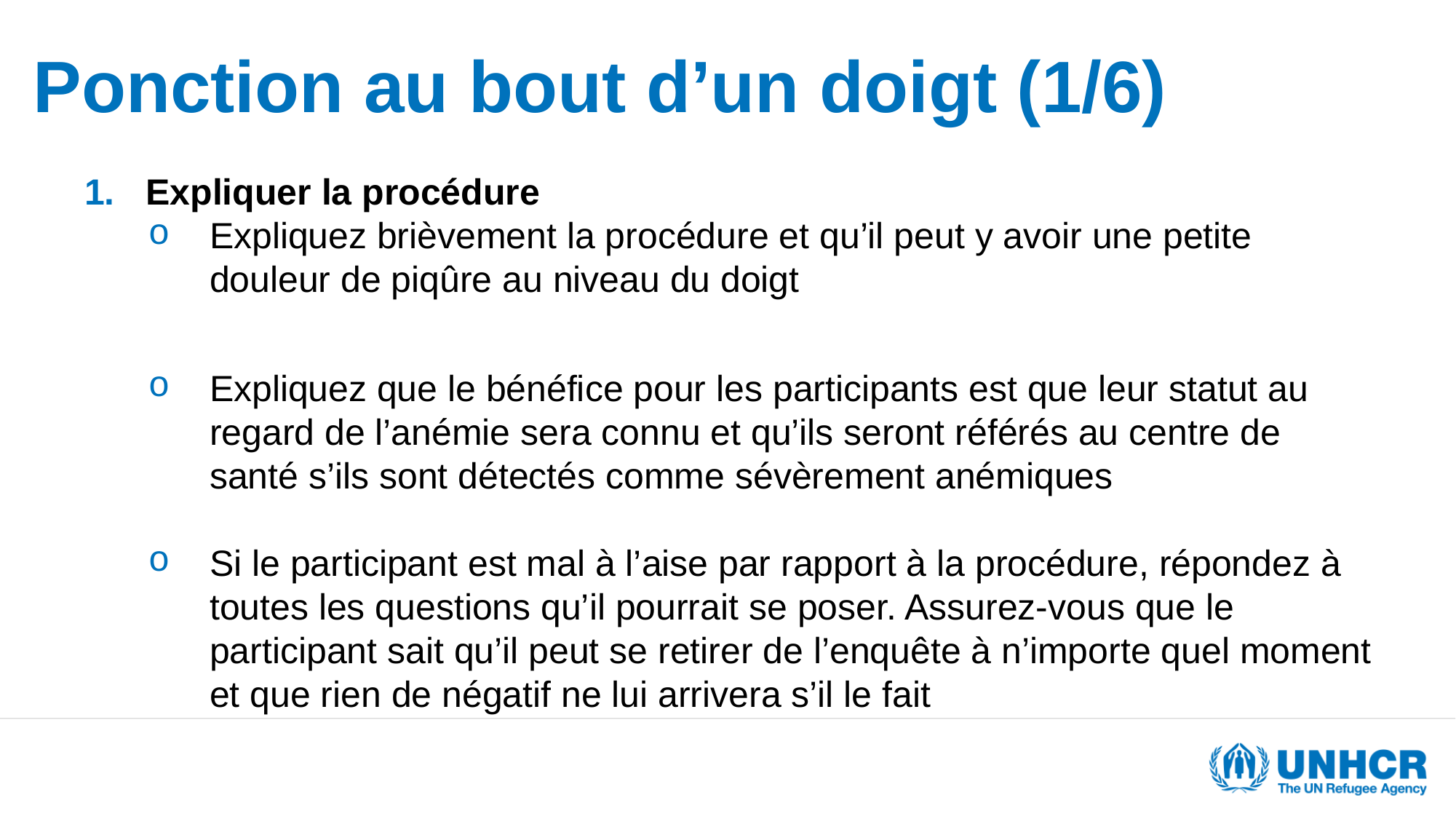

# Ponction au bout d’un doigt (1/6)
Expliquer la procédure
Expliquez brièvement la procédure et qu’il peut y avoir une petite douleur de piqûre au niveau du doigt

Expliquez que le bénéfice pour les participants est que leur statut au regard de l’anémie sera connu et qu’ils seront référés au centre de santé s’ils sont détectés comme sévèrement anémiques

Si le participant est mal à l’aise par rapport à la procédure, répondez à toutes les questions qu’il pourrait se poser. Assurez-vous que le participant sait qu’il peut se retirer de l’enquête à n’importe quel moment et que rien de négatif ne lui arrivera s’il le fait